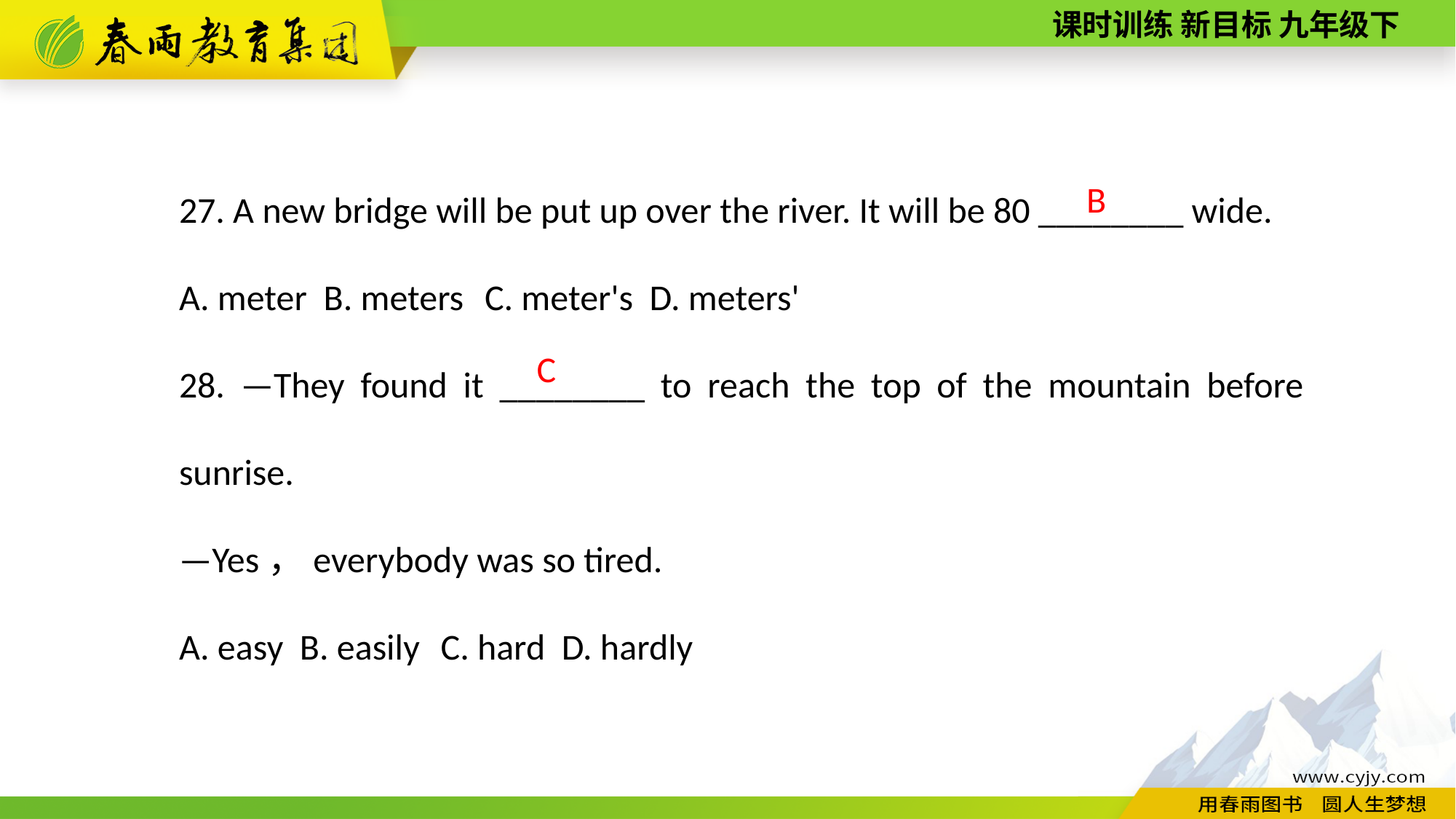

27. A new bridge will be put up over the river. It will be 80 ________ wide.
A. meter  B. meters   C. meter's  D. meters'
28. —They found it ________ to reach the top of the mountain before sunrise.
—Yes，everybody was so tired.
A. easy  B. easily   C. hard  D. hardly
 B
C